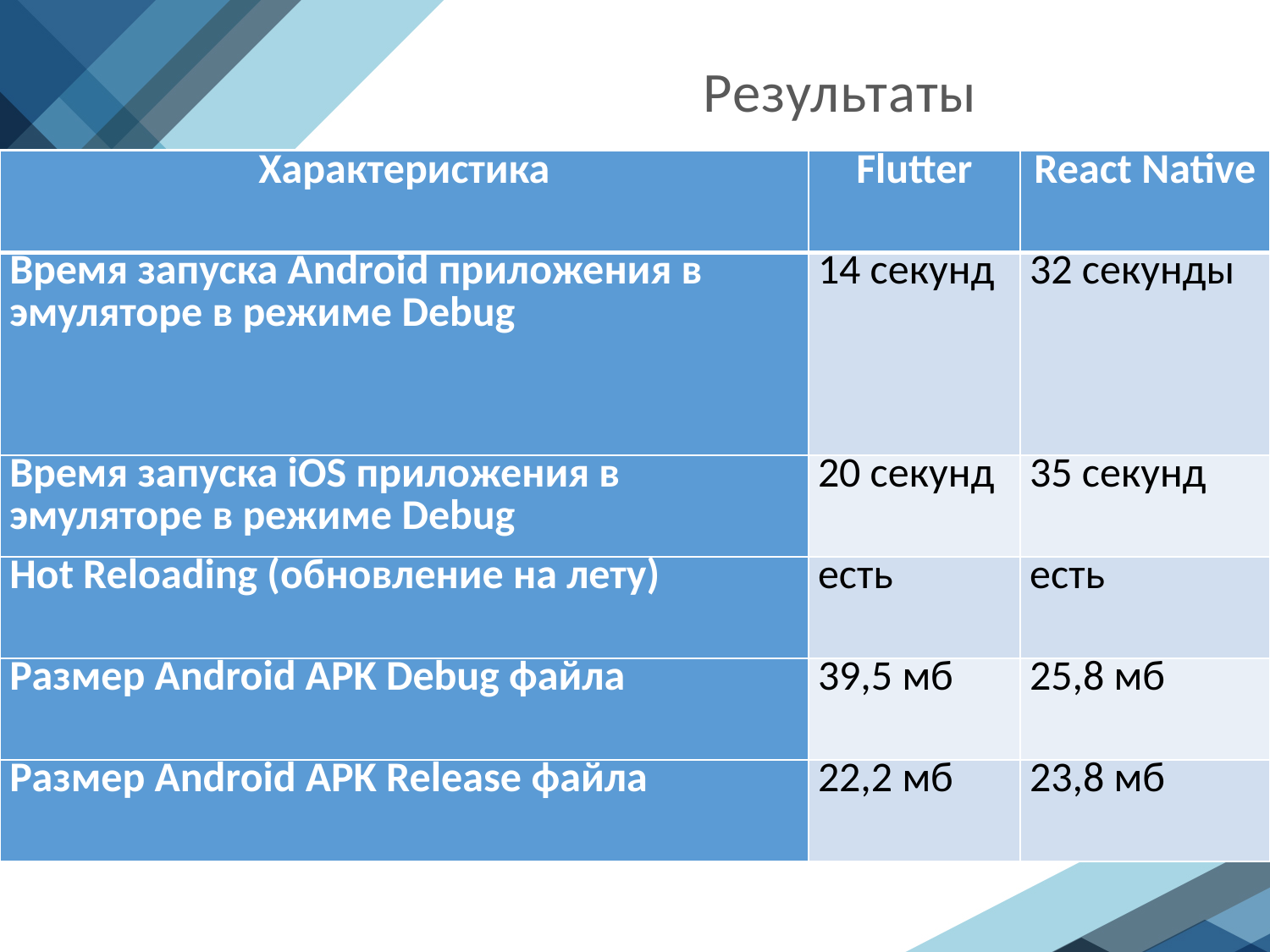

Результаты
| Характеристика | Flutter | React Native |
| --- | --- | --- |
| Время запуска Android приложения в эмуляторе в режиме Debug | 14 секунд | 32 секунды |
| Время запуска iOS приложения в эмуляторе в режиме Debug | 20 секунд | 35 секунд |
| Hot Reloading (обновление на лету) | есть | есть |
| Размер Android APK Debug файла | 39,5 мб | 25,8 мб |
| Размер Android APK Release файла | 22,2 мб | 23,8 мб |